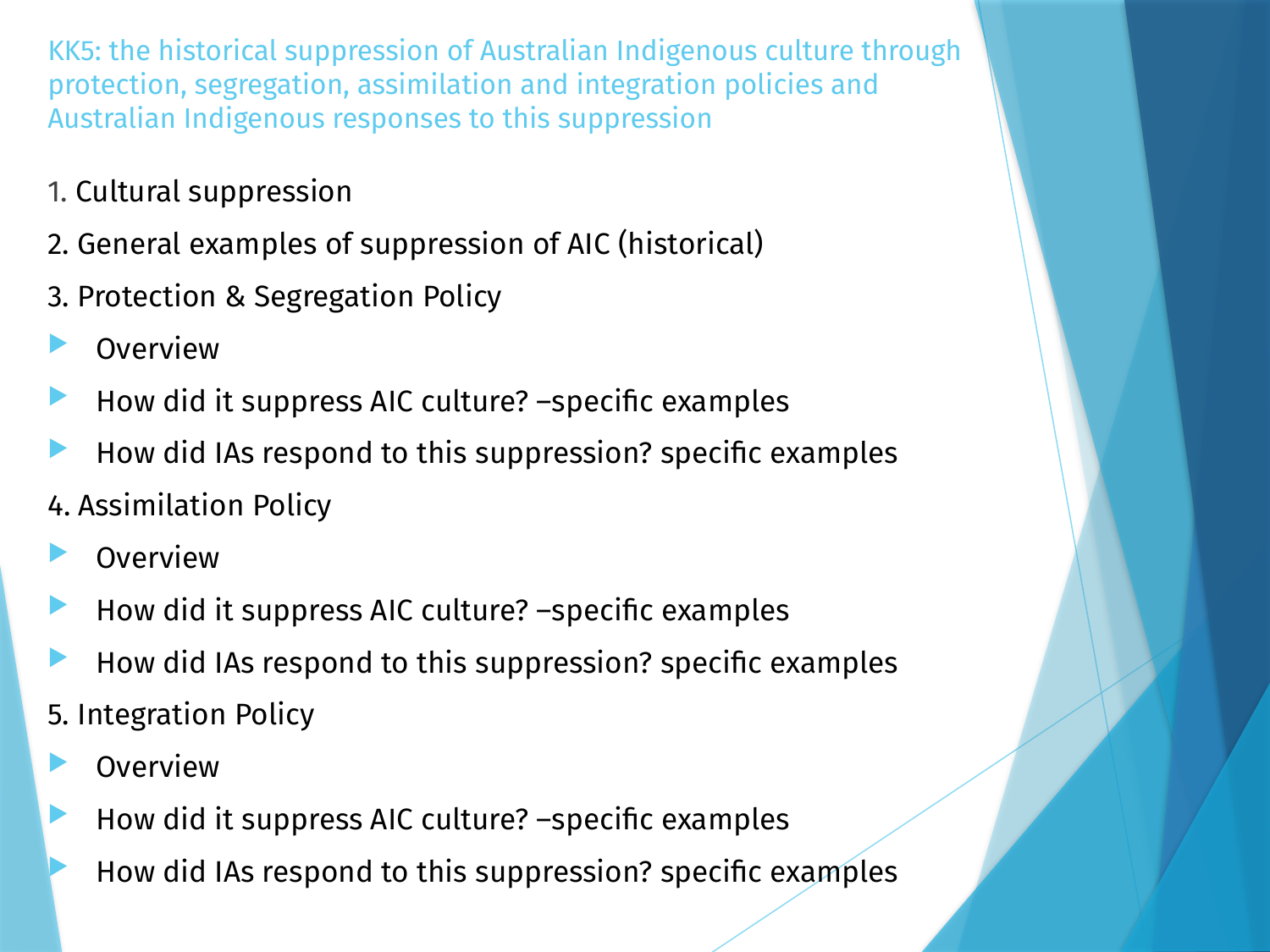

# KK5: the historical suppression of Australian Indigenous culture through protection, segregation, assimilation and integration policies and Australian Indigenous responses to this suppression
1. Cultural suppression
2. General examples of suppression of AIC (historical)
3. Protection & Segregation Policy
Overview
How did it suppress AIC culture? –specific examples
How did IAs respond to this suppression? specific examples
4. Assimilation Policy
Overview
How did it suppress AIC culture? –specific examples
How did IAs respond to this suppression? specific examples
5. Integration Policy
Overview
How did it suppress AIC culture? –specific examples
How did IAs respond to this suppression? specific examples